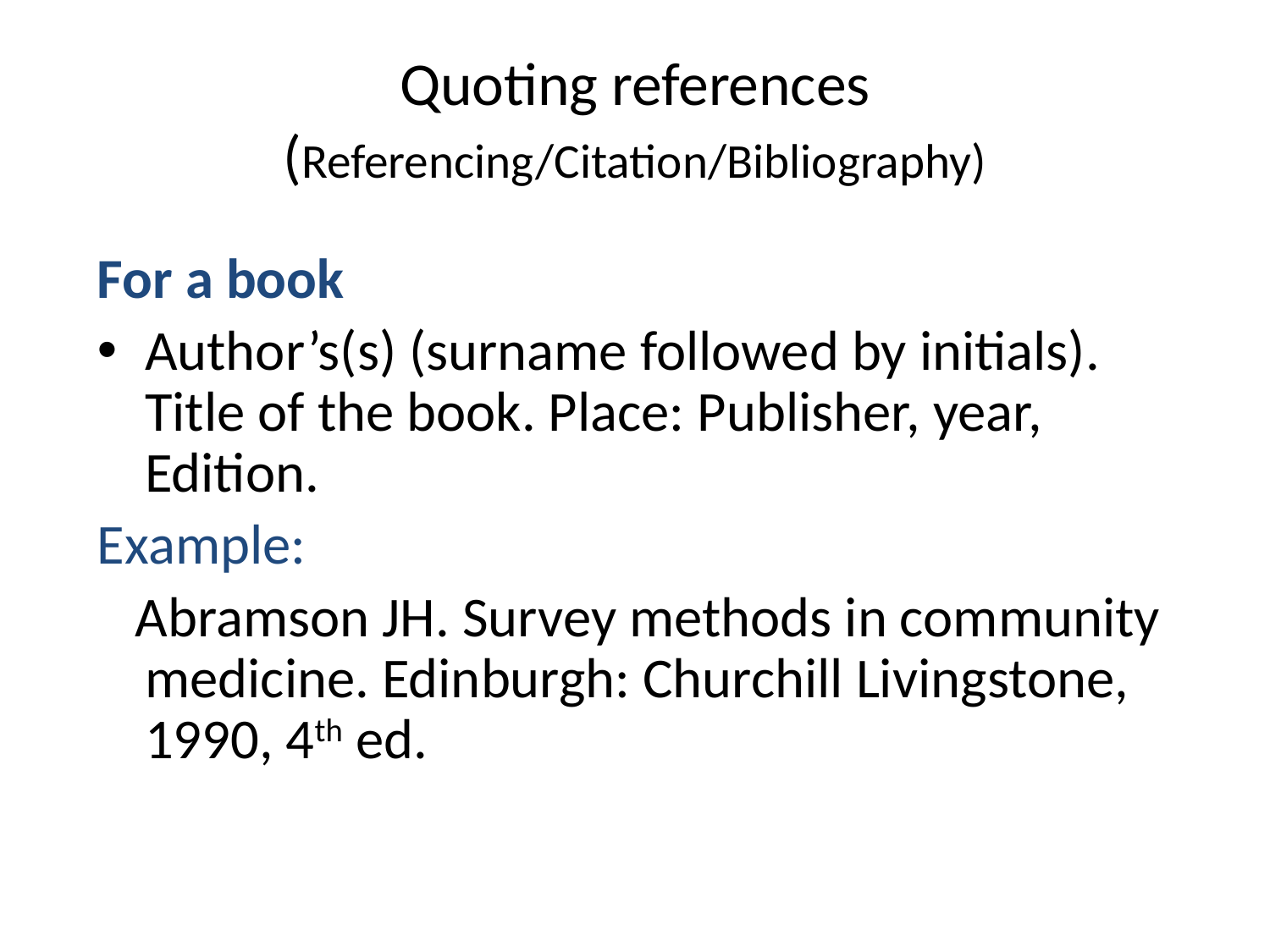

# Quoting references (Referencing/Citation/Bibliography)
For a book
Author’s(s) (surname followed by initials). Title of the book. Place: Publisher, year, Edition.
Example:
   Abramson JH. Survey methods in community medicine. Edinburgh: Churchill Livingstone, 1990, 4th ed.